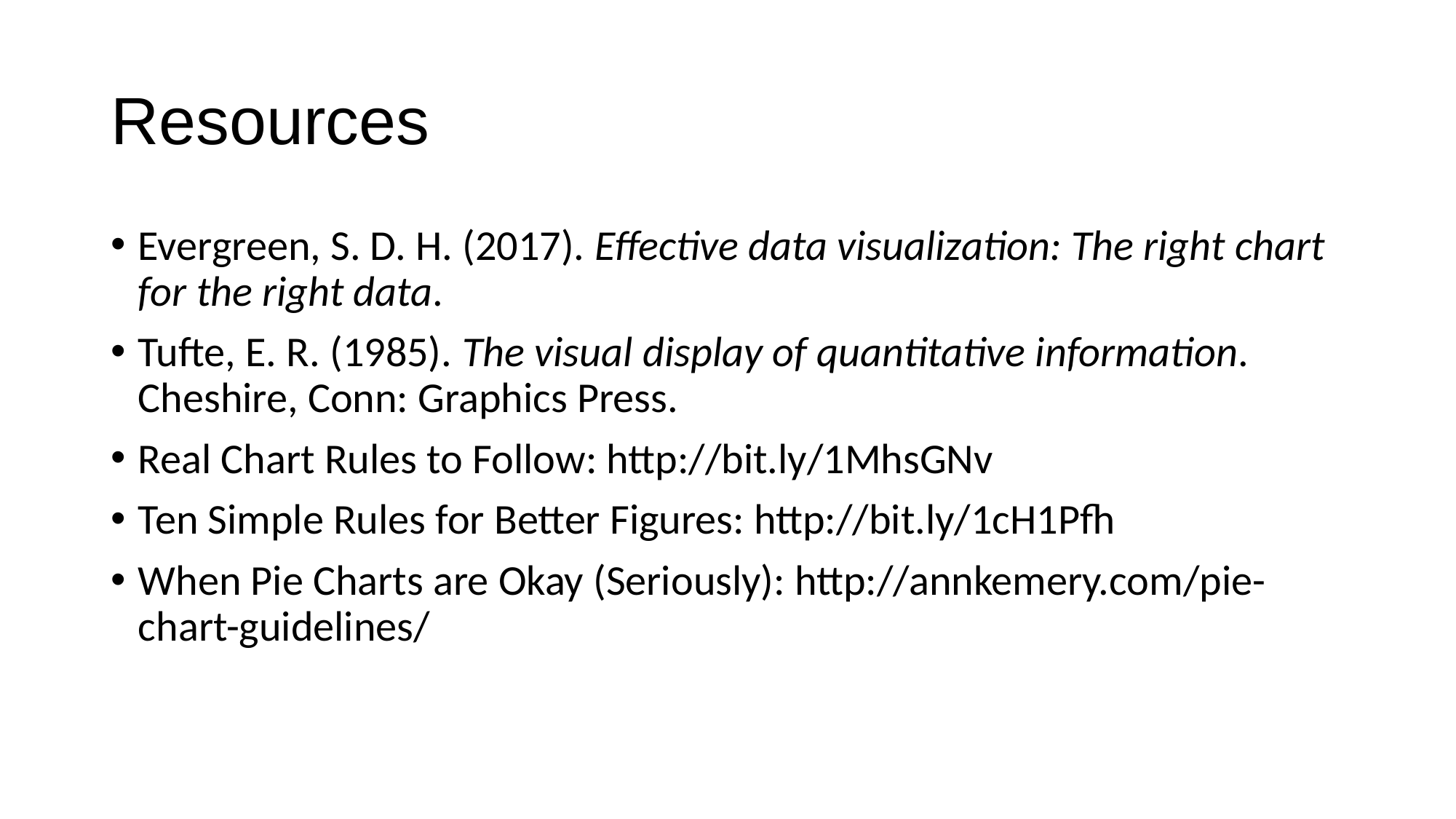

# Resources
Evergreen, S. D. H. (2017). Effective data visualization: The right chart for the right data.
Tufte, E. R. (1985). The visual display of quantitative information. Cheshire, Conn: Graphics Press.
Real Chart Rules to Follow: http://bit.ly/1MhsGNv
Ten Simple Rules for Better Figures: http://bit.ly/1cH1Pfh
When Pie Charts are Okay (Seriously): http://annkemery.com/pie-chart-guidelines/